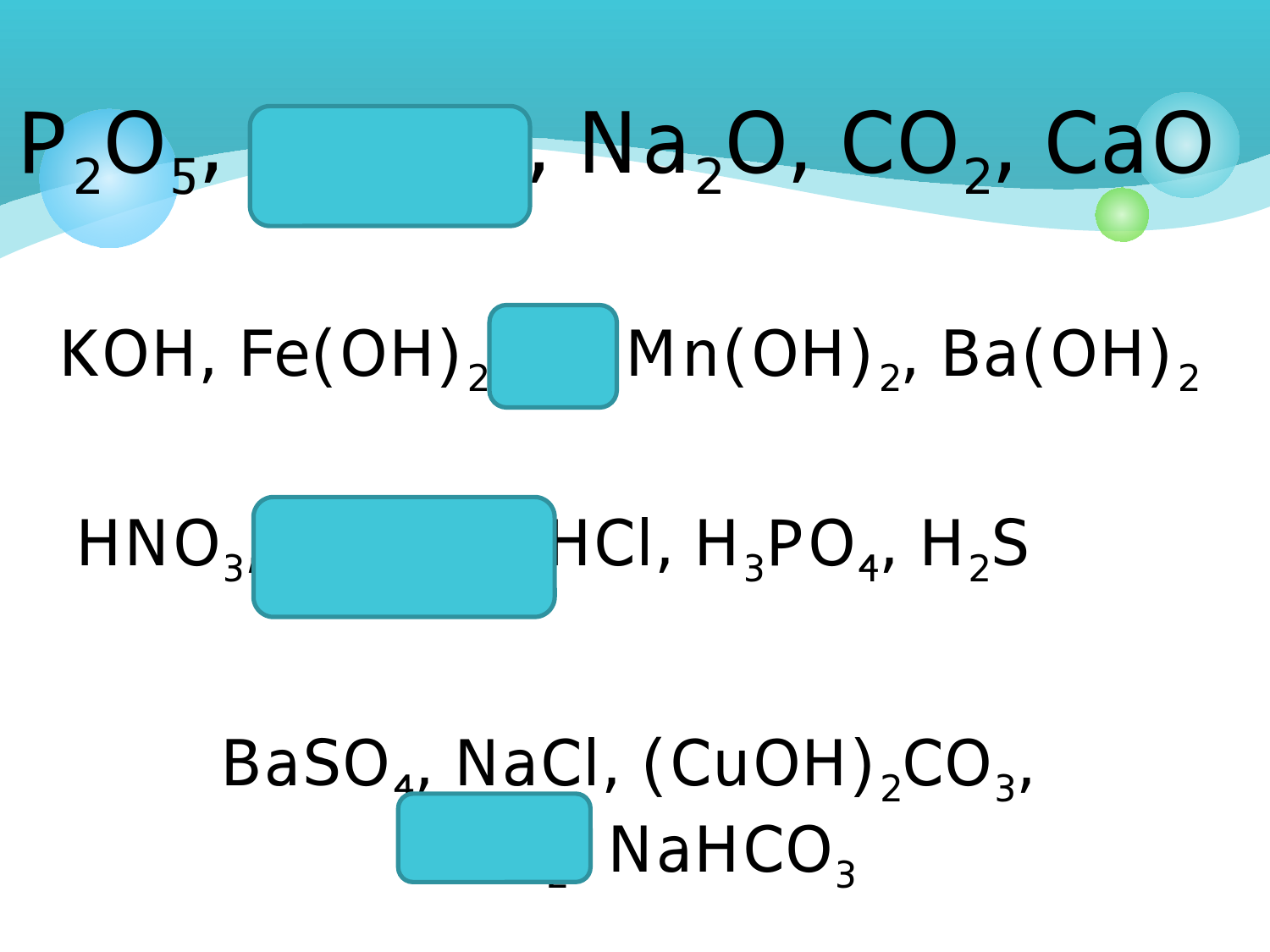

# P2O5, H2SO 3 , Na2O, CO2, CaO

KOH, Fe(OH)2, S , Mn(OH)2, Ba(OH)2
HNO3, Na2SO3, HCl, H3PO4, H2S

BaSO4, NaCl, (CuOH)2CO3,
  SO2, NaHCO3